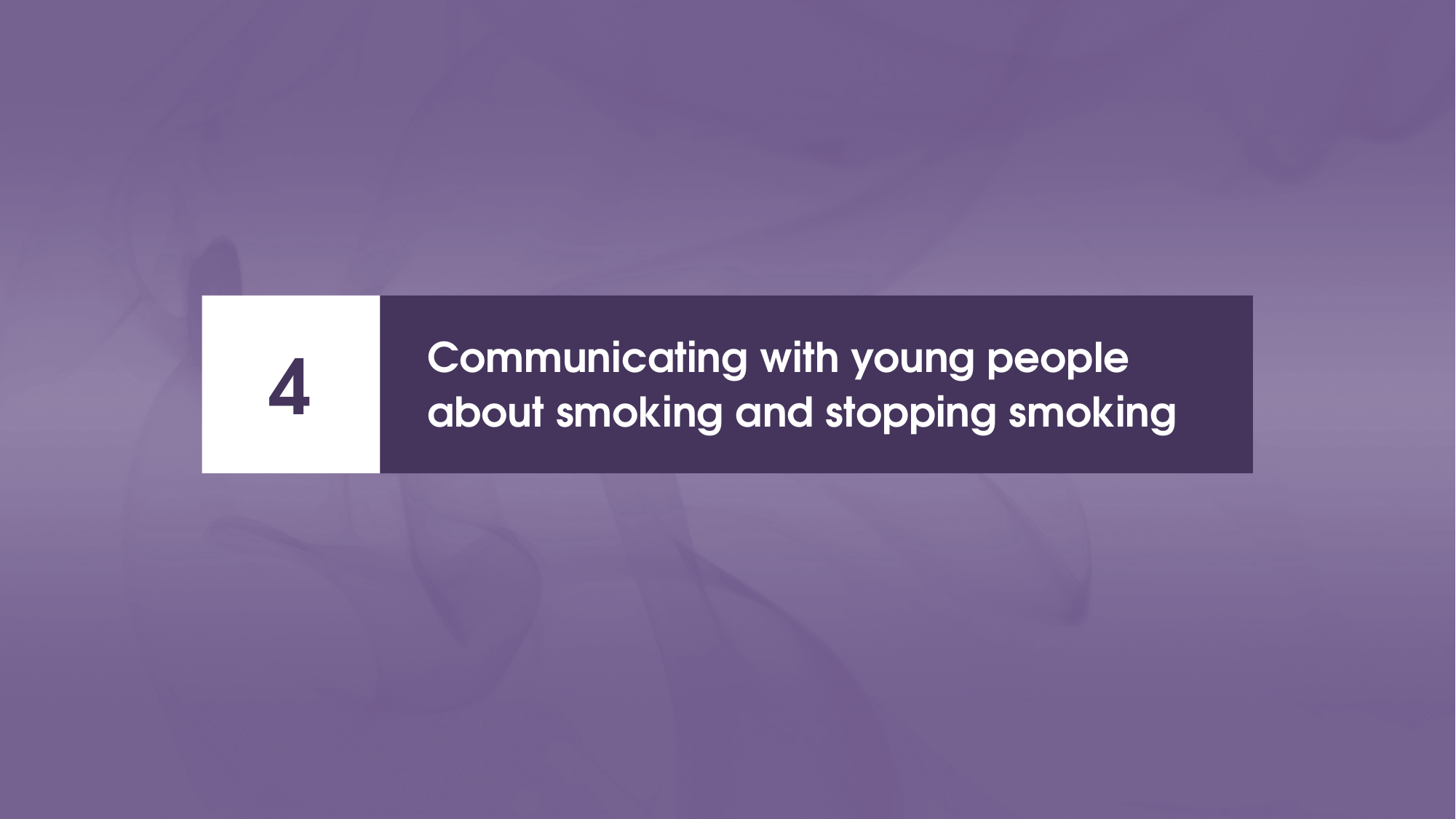

4
Communicating with young people about smoking and stopping smoking